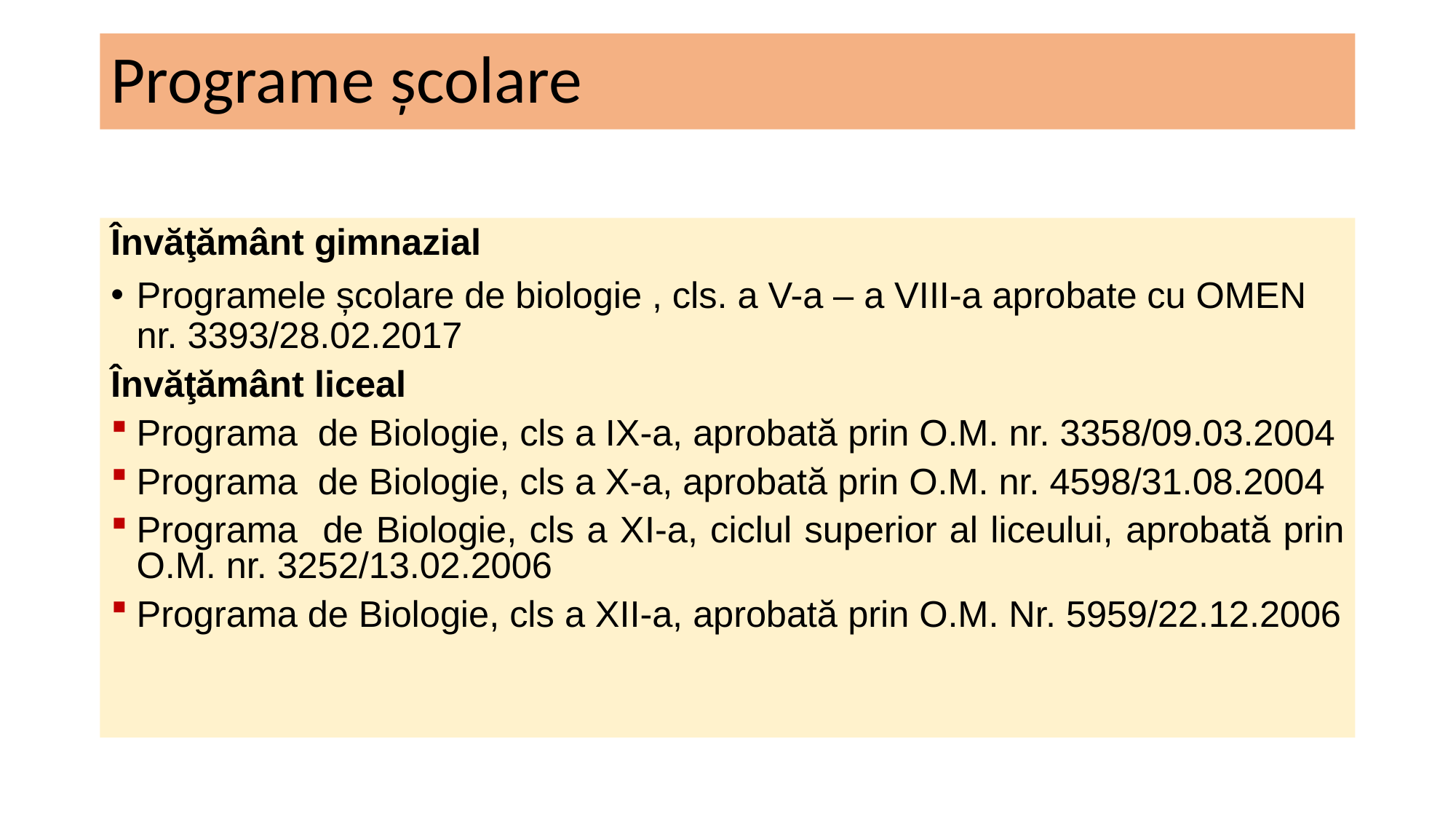

# Programe școlare
Învăţământ gimnazial
Programele școlare de biologie , cls. a V-a – a VIII-a aprobate cu OMEN nr. 3393/28.02.2017
Învăţământ liceal
Programa  de Biologie, cls a IX-a, aprobată prin O.M. nr. 3358/09.03.2004
Programa  de Biologie, cls a X-a, aprobată prin O.M. nr. 4598/31.08.2004
Programa  de Biologie, cls a XI-a, ciclul superior al liceului, aprobată prin O.M. nr. 3252/13.02.2006
Programa de Biologie, cls a XII-a, aprobată prin O.M. Nr. 5959/22.12.2006